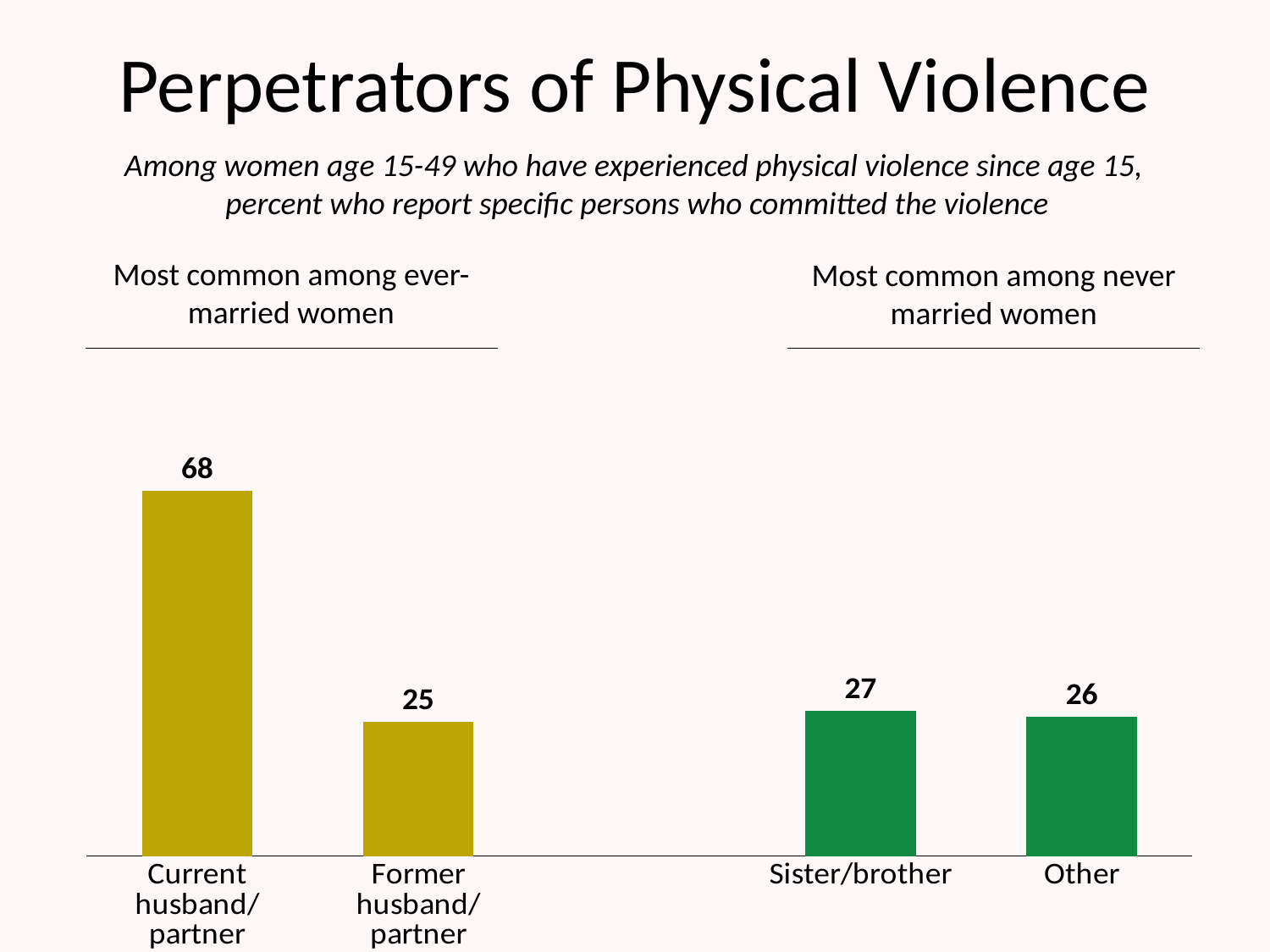

# Perpetrators of Physical Violence
Among women age 15-49 who have experienced physical violence since age 15,
percent who report specific persons who committed the violence

### Chart

| Category | Never married women |
|---|---|
| Current husband/partner | 68.0 |
| Former husband/partner | 25.0 |
|  | None |
| Sister/brother | 27.0 |
| Other | 26.0 |
Most common among ever-married women
Most common among never married women